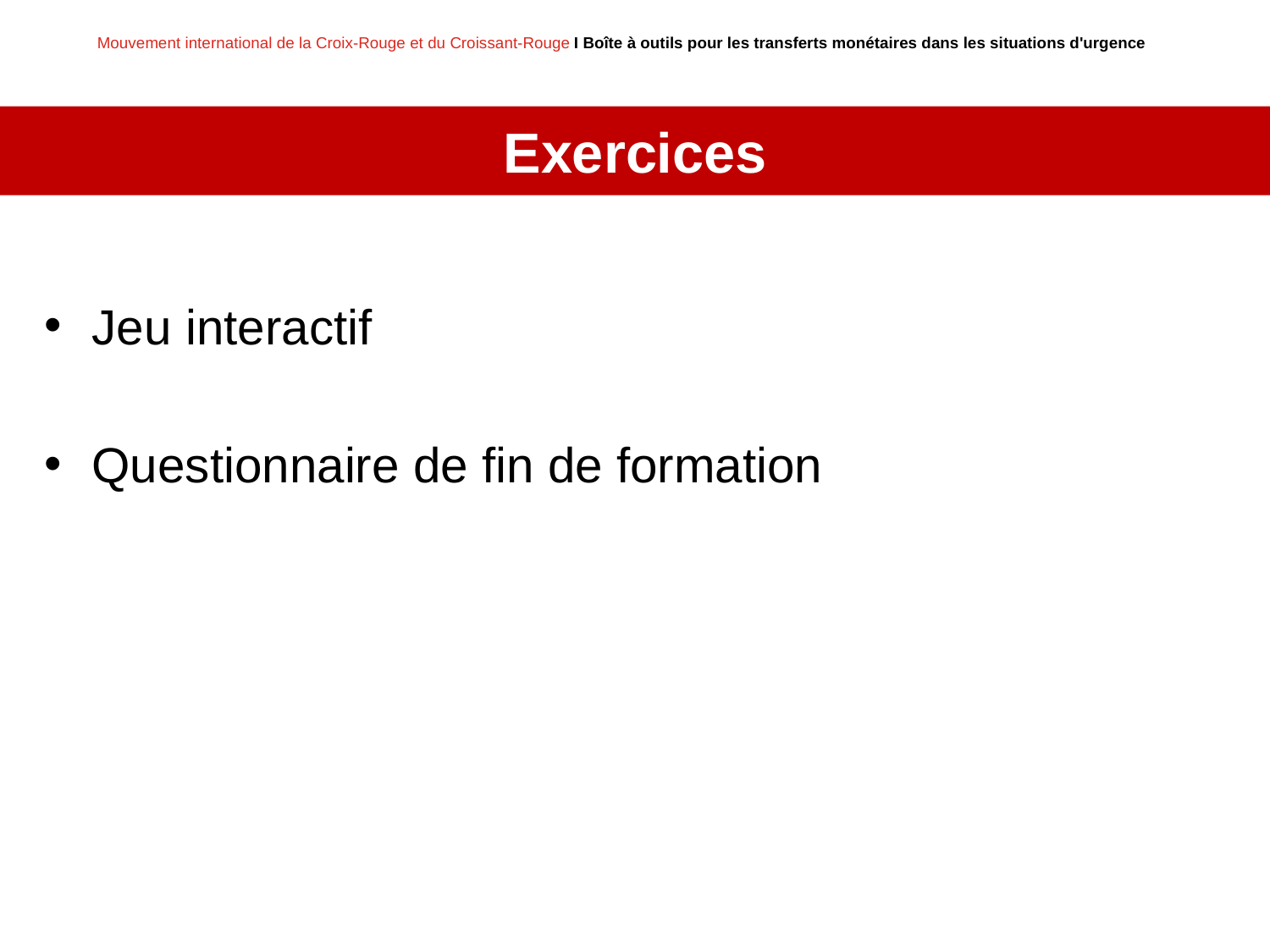

# Exercices

Jeu interactif

Questionnaire de fin de formation